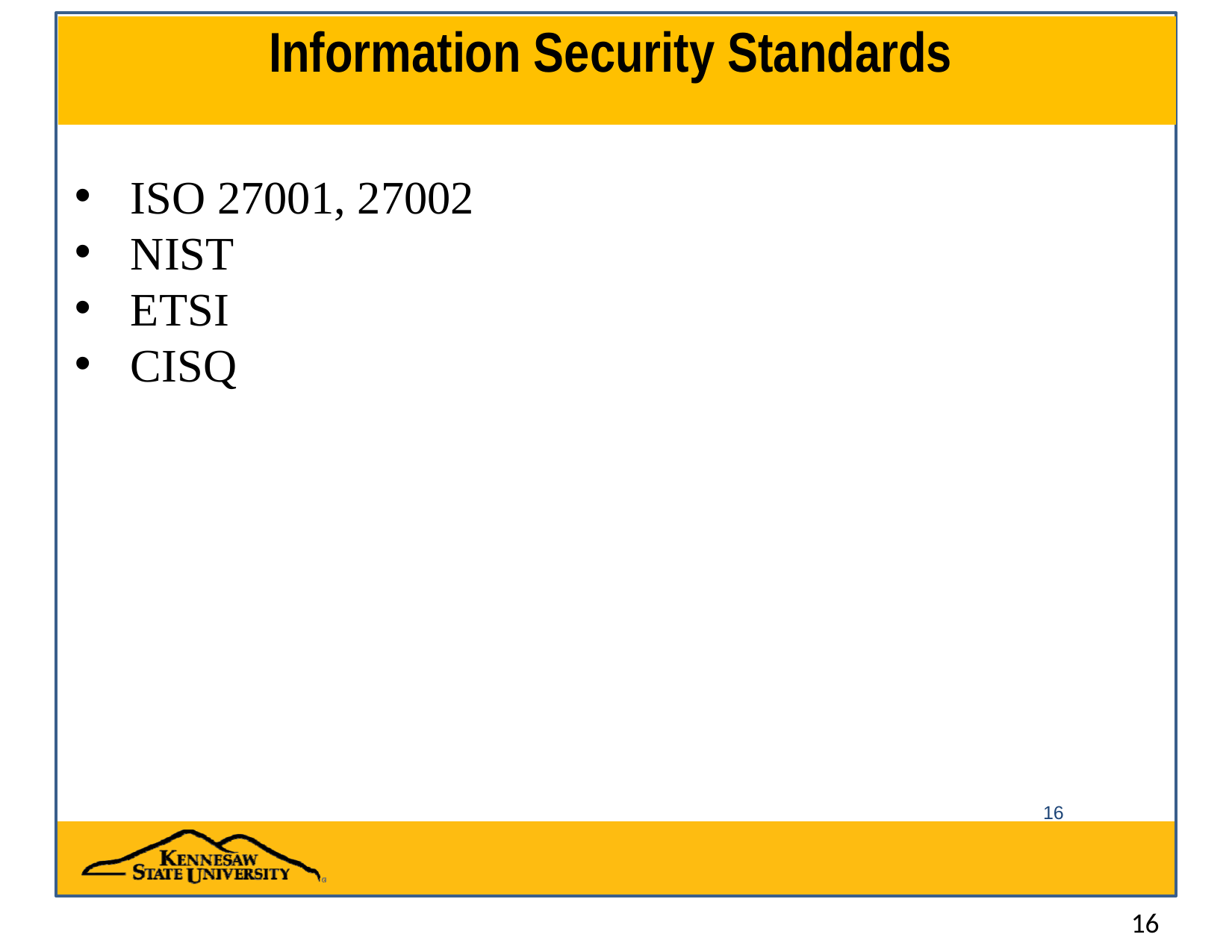

# Information Security Standards
ISO 27001, 27002
NIST
ETSI
CISQ
16